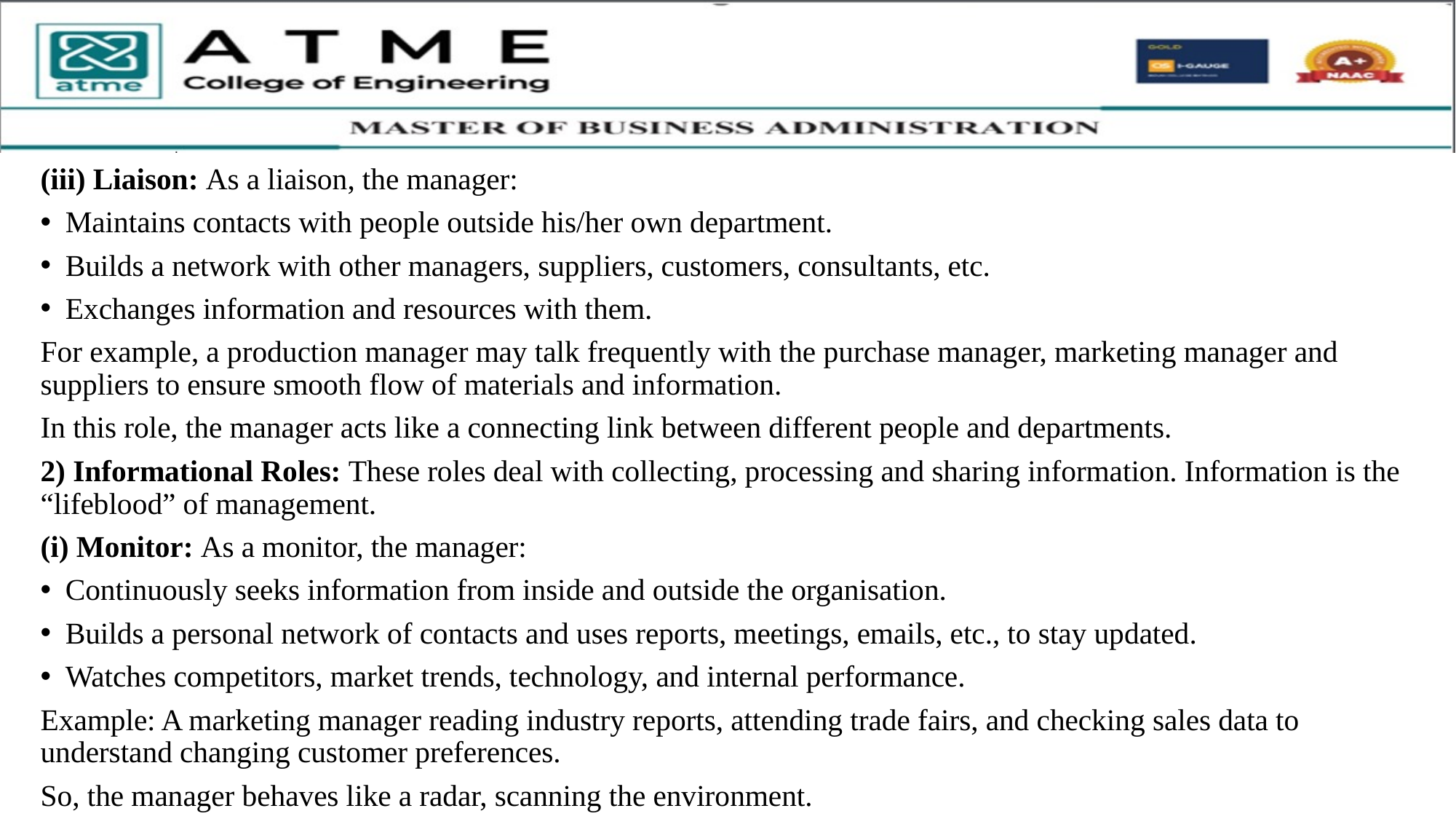

(iii) Liaison: As a liaison, the manager:
Maintains contacts with people outside his/her own department.
Builds a network with other managers, suppliers, customers, consultants, etc.
Exchanges information and resources with them.
For example, a production manager may talk frequently with the purchase manager, marketing manager and suppliers to ensure smooth flow of materials and information.
In this role, the manager acts like a connecting link between different people and departments.
2) Informational Roles: These roles deal with collecting, processing and sharing information. Information is the “lifeblood” of management.
(i) Monitor: As a monitor, the manager:
Continuously seeks information from inside and outside the organisation.
Builds a personal network of contacts and uses reports, meetings, emails, etc., to stay updated.
Watches competitors, market trends, technology, and internal performance.
Example: A marketing manager reading industry reports, attending trade fairs, and checking sales data to understand changing customer preferences.
So, the manager behaves like a radar, scanning the environment.